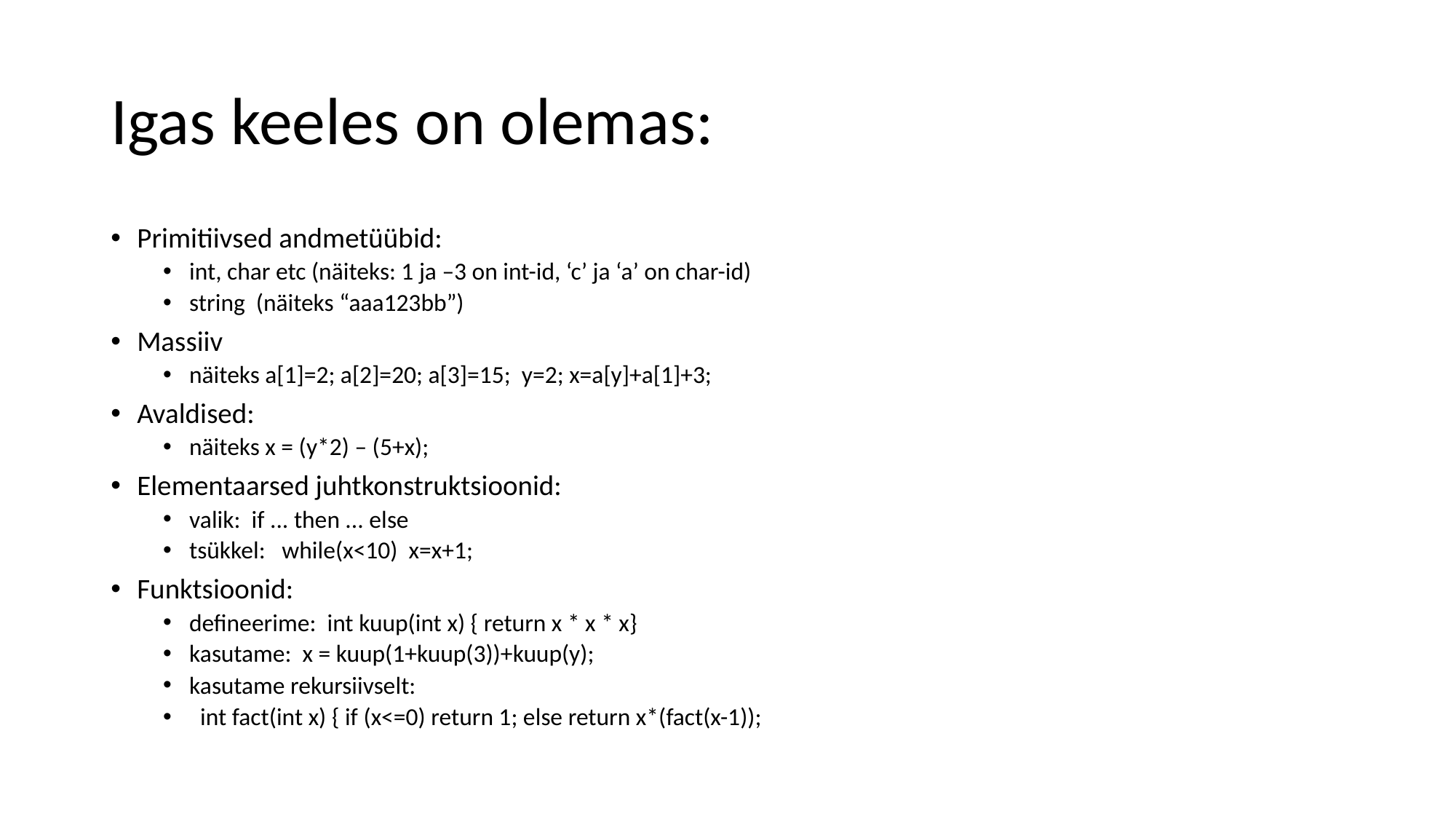

# Igas keeles on olemas:
Primitiivsed andmetüübid:
int, char etc (näiteks: 1 ja –3 on int-id, ‘c’ ja ‘a’ on char-id)‏
string  (näiteks “aaa123bb”)‏
Massiiv
näiteks a[1]=2; a[2]=20; a[3]=15;  y=2; x=a[y]+a[1]+3;
Avaldised:
näiteks x = (y*2) – (5+x);
Elementaarsed juhtkonstruktsioonid:
valik:  if ... then ... else
tsükkel:   while(x<10)  x=x+1;
Funktsioonid:
defineerime:  int kuup(int x) { return x * x * x}
kasutame:  x = kuup(1+kuup(3))+kuup(y);
kasutame rekursiivselt:
  int fact(int x) { if (x<=0) return 1; else return x*(fact(x-1));